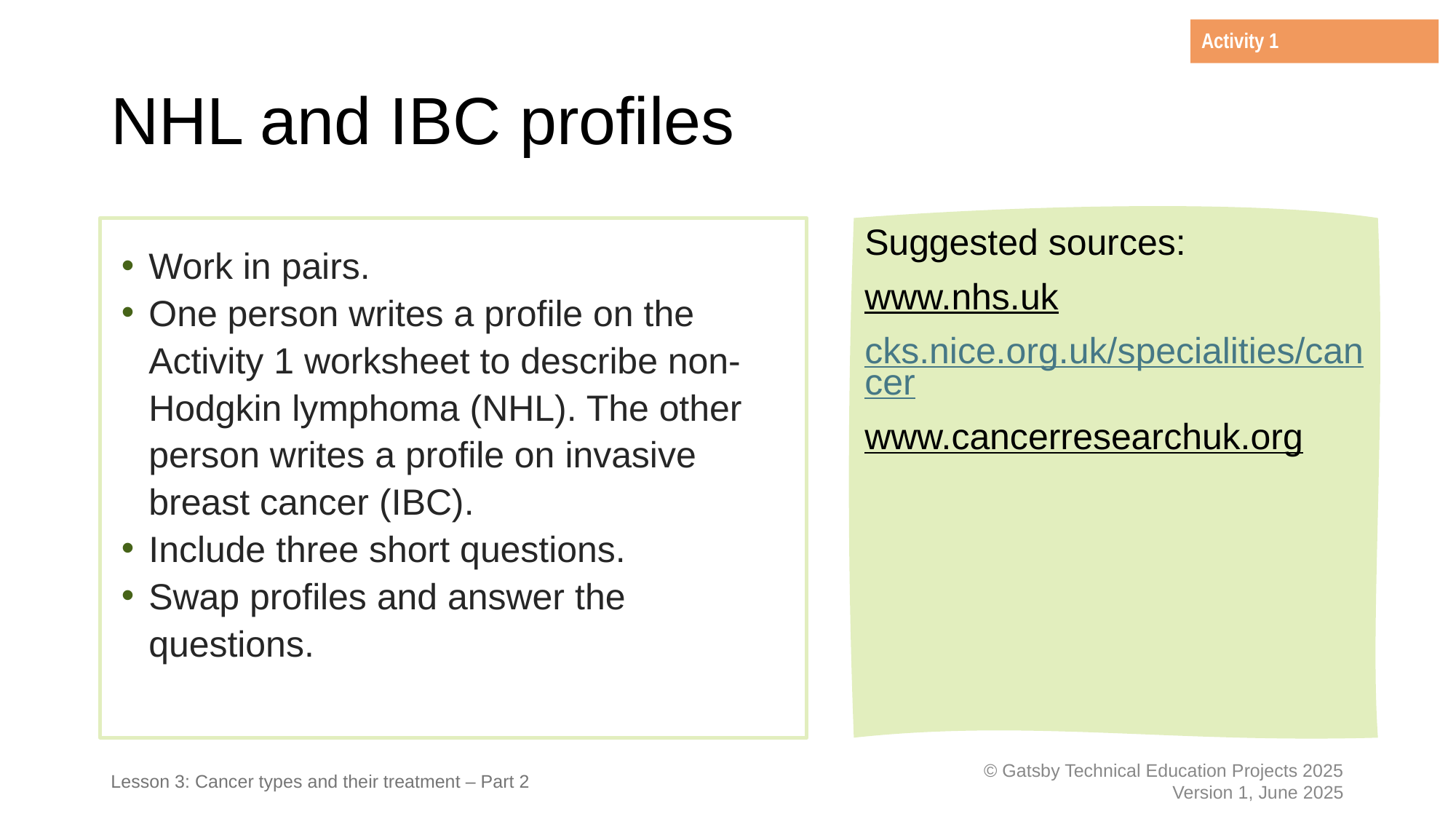

Activity 1
# NHL and IBC profiles
Work in pairs.
One person writes a profile on the Activity 1 worksheet to describe non-Hodgkin lymphoma (NHL). The other person writes a profile on invasive breast cancer (IBC).
Include three short questions.
Swap profiles and answer the questions.
Suggested sources:
www.nhs.uk
cks.nice.org.uk/specialities/cancer
www.cancerresearchuk.org